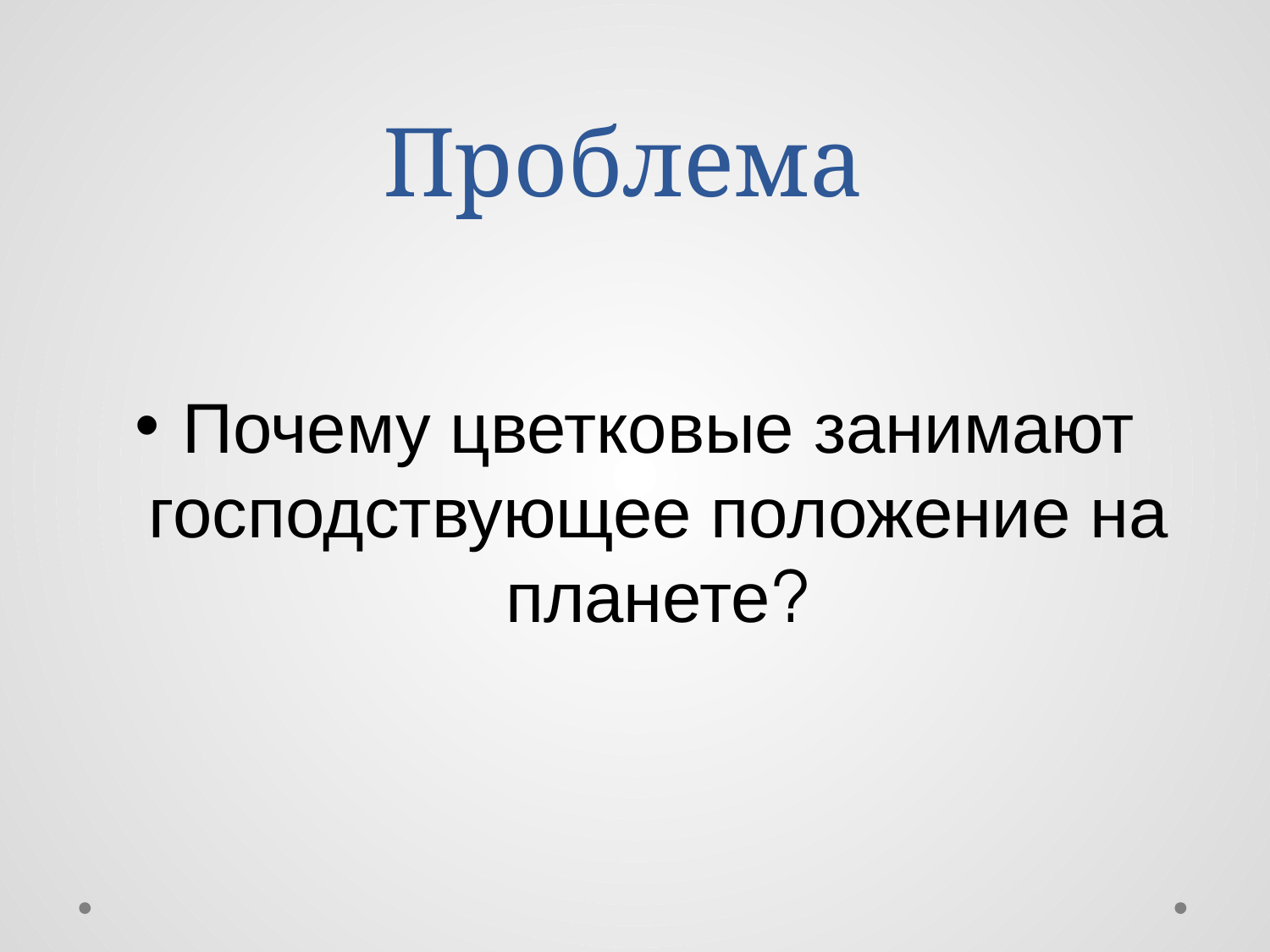

# Проблема
Почему цветковые занимают господствующее положение на планете?